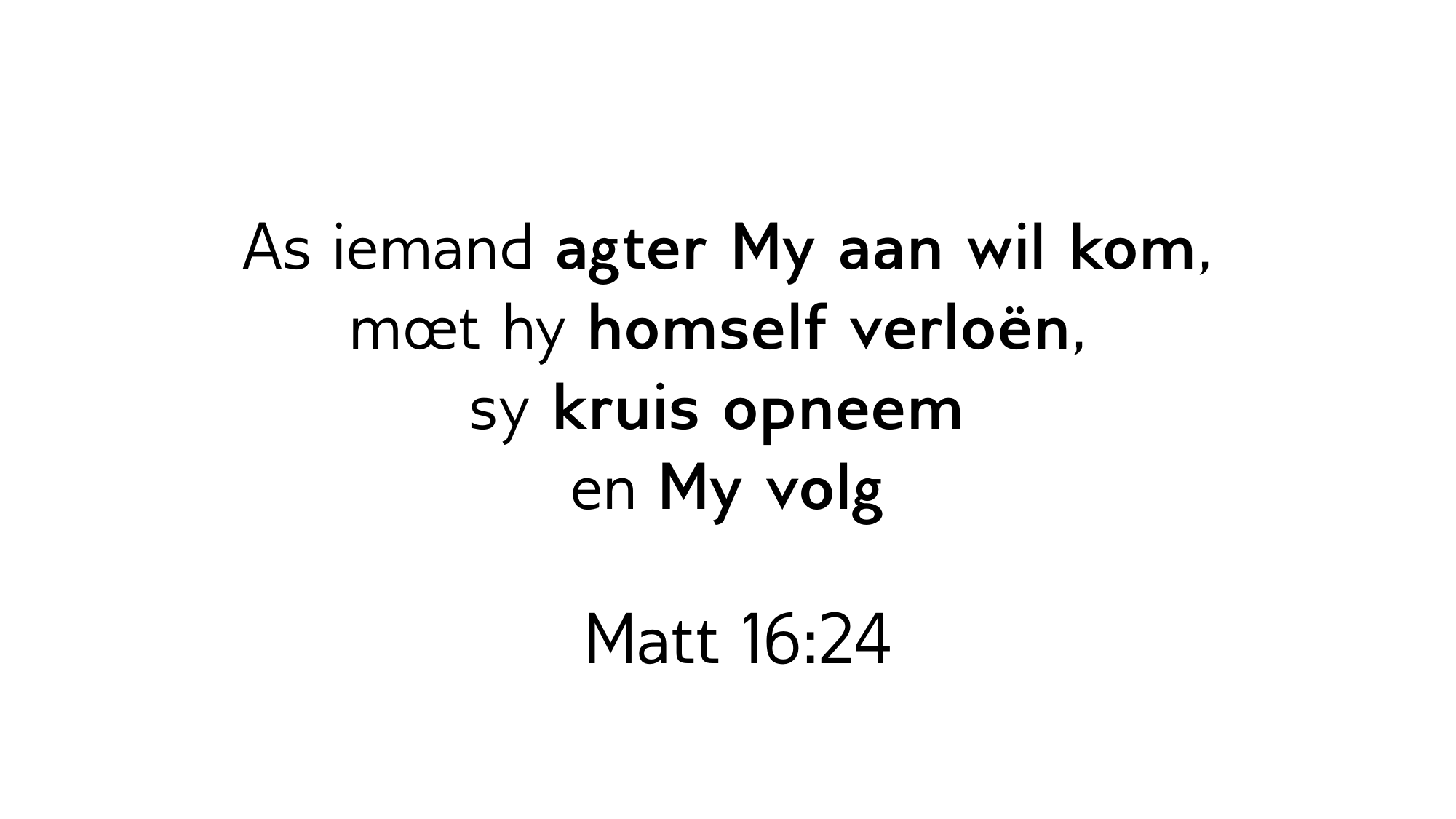

As iemand agter My aan wil kom, moet hy homself verloën,
sy kruis opneem
en My volg
Matt 16:24